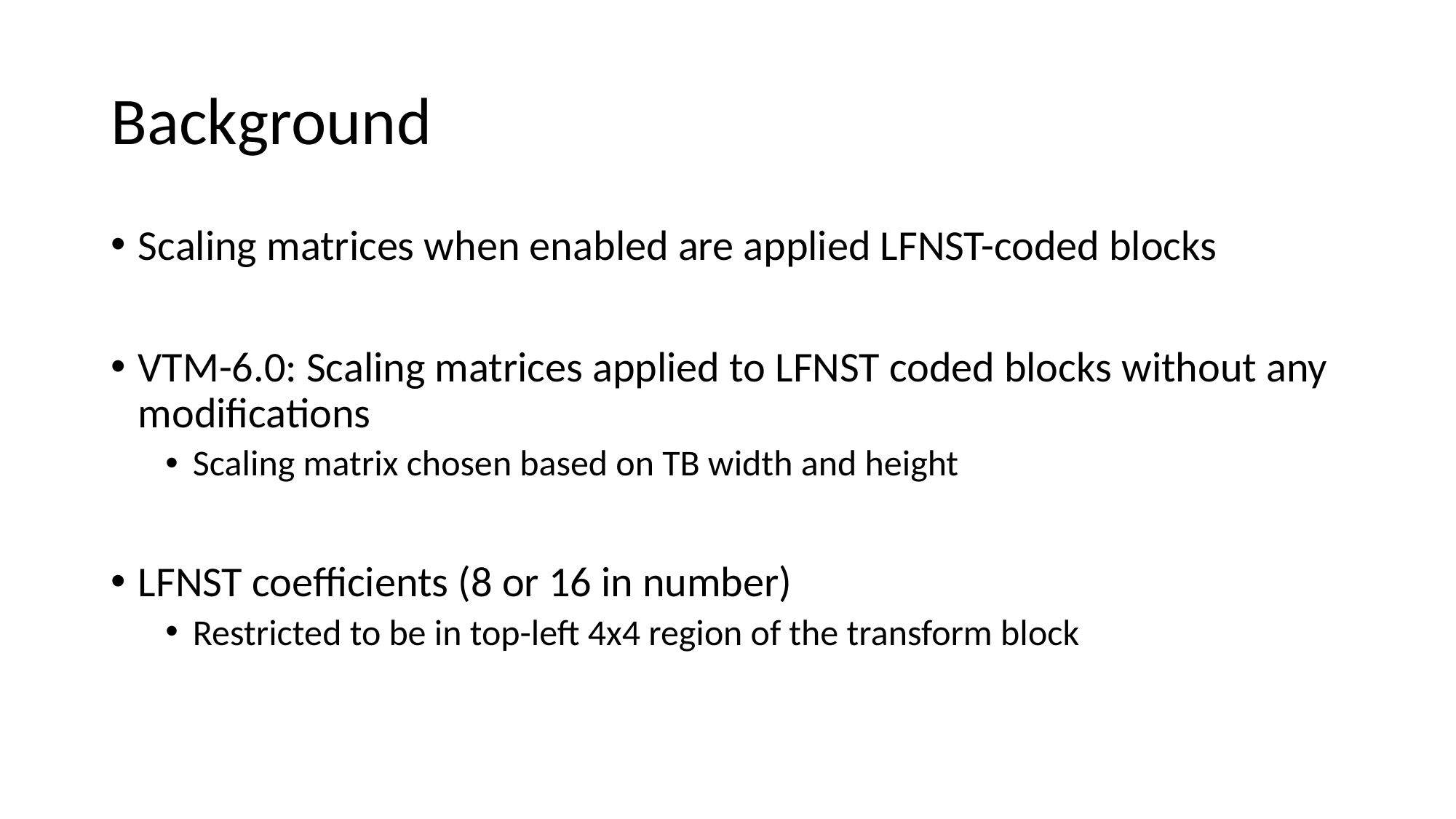

# Background
Scaling matrices when enabled are applied LFNST-coded blocks

VTM-6.0: Scaling matrices applied to LFNST coded blocks without any modifications
Scaling matrix chosen based on TB width and height

LFNST coefficients (8 or 16 in number)
Restricted to be in top-left 4x4 region of the transform block